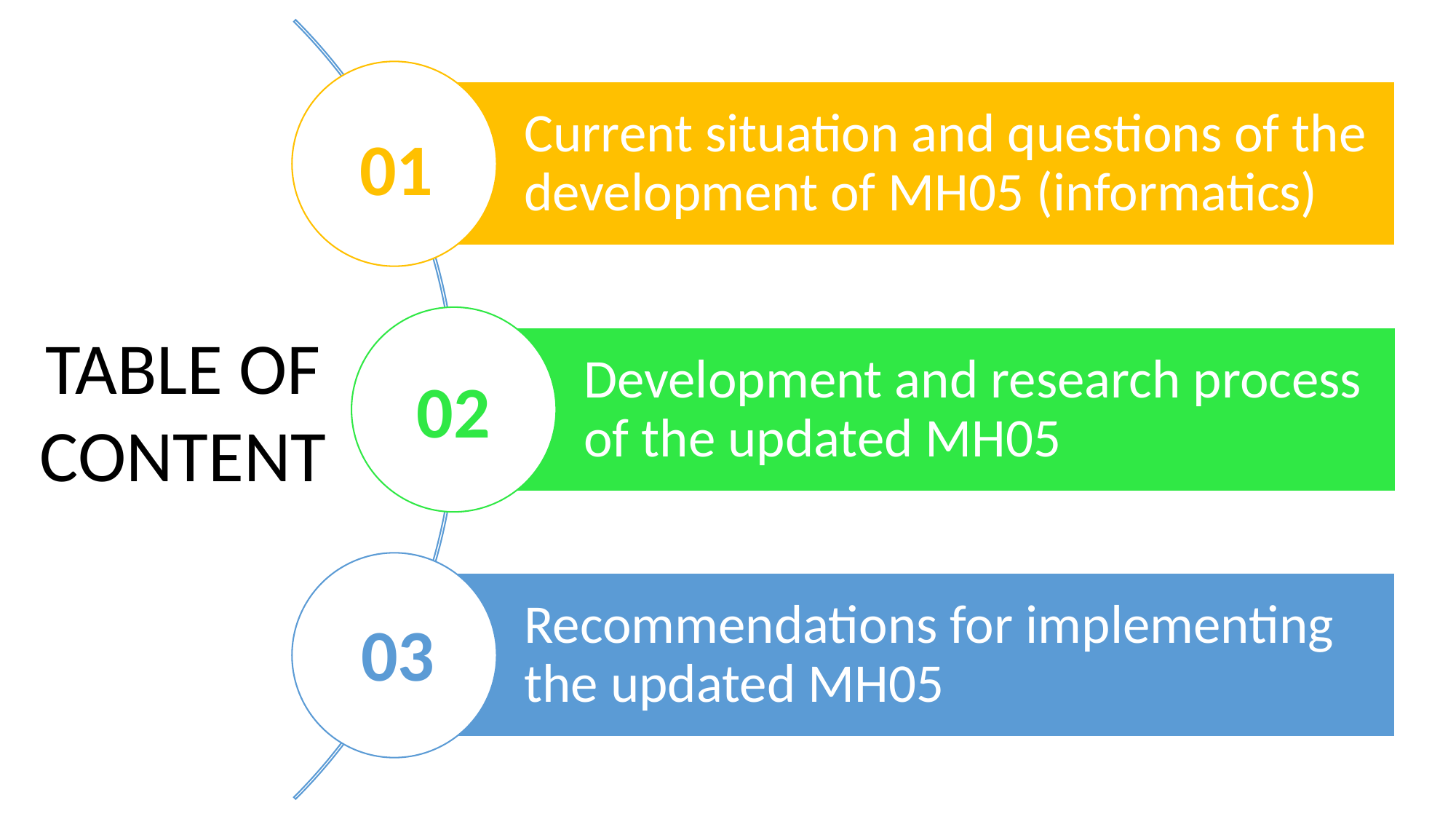

Current situation and questions of the development of MH05 (informatics)
Development and research process of the updated MH05
Recommendations for implementing the updated MH05
01
TABLE OF CONTENT
02
03